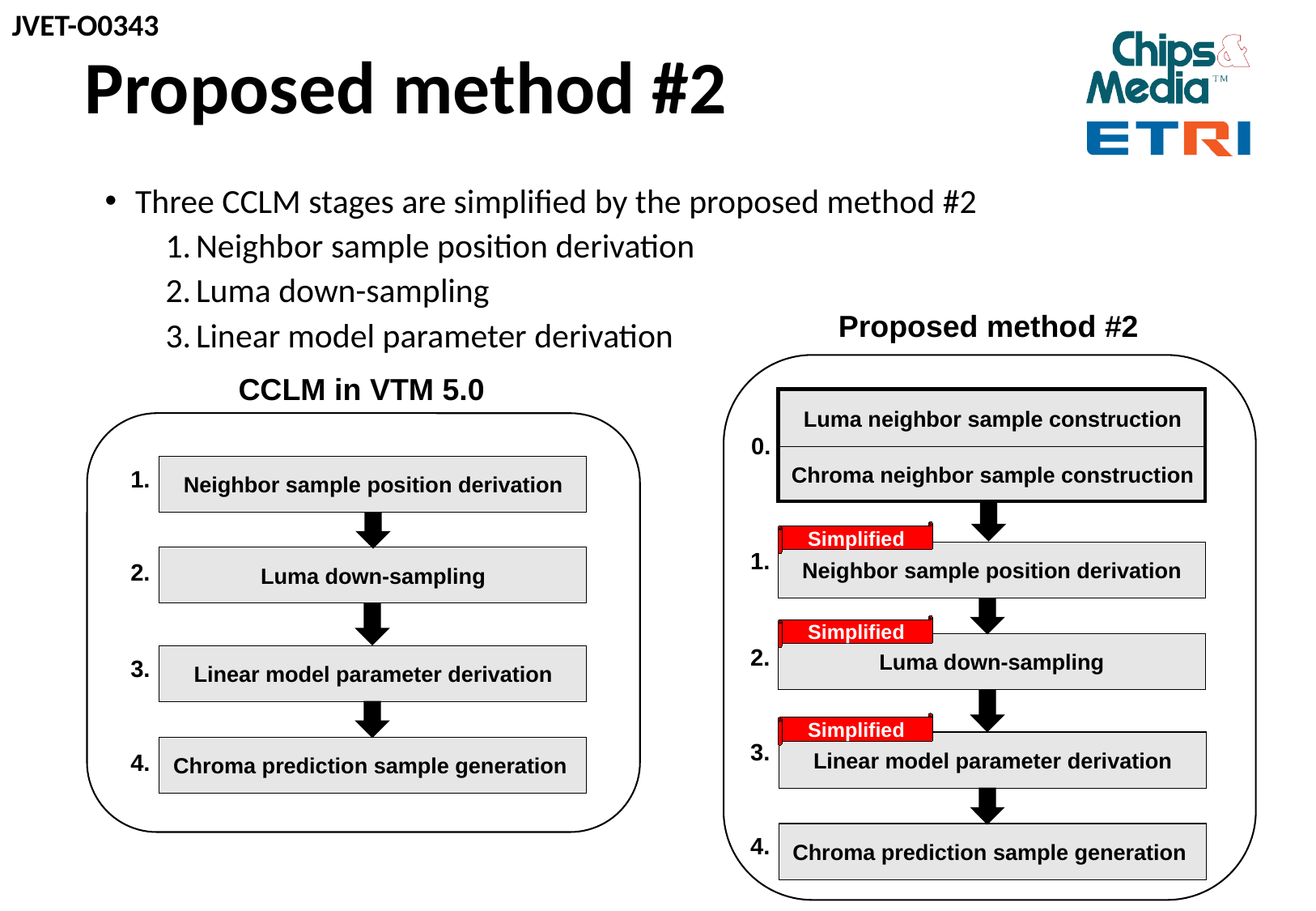

# Proposed method #2

Three CCLM stages are simplified by the proposed method #2
Neighbor sample position derivation
Luma down-sampling
Linear model parameter derivation

Proposed method #2

CCLM in VTM 5.0

Luma neighbor sample construction

0.
Chroma neighbor sample construction
Neighbor sample position derivation
1.

Simplified
Simplified
Simplified
1.
Neighbor sample position derivation
Luma down-sampling
2.

Luma down-sampling
2.
Linear model parameter derivation
3.

3.
Linear model parameter derivation
Chroma prediction sample generation
4.

Chroma prediction sample generation
4.